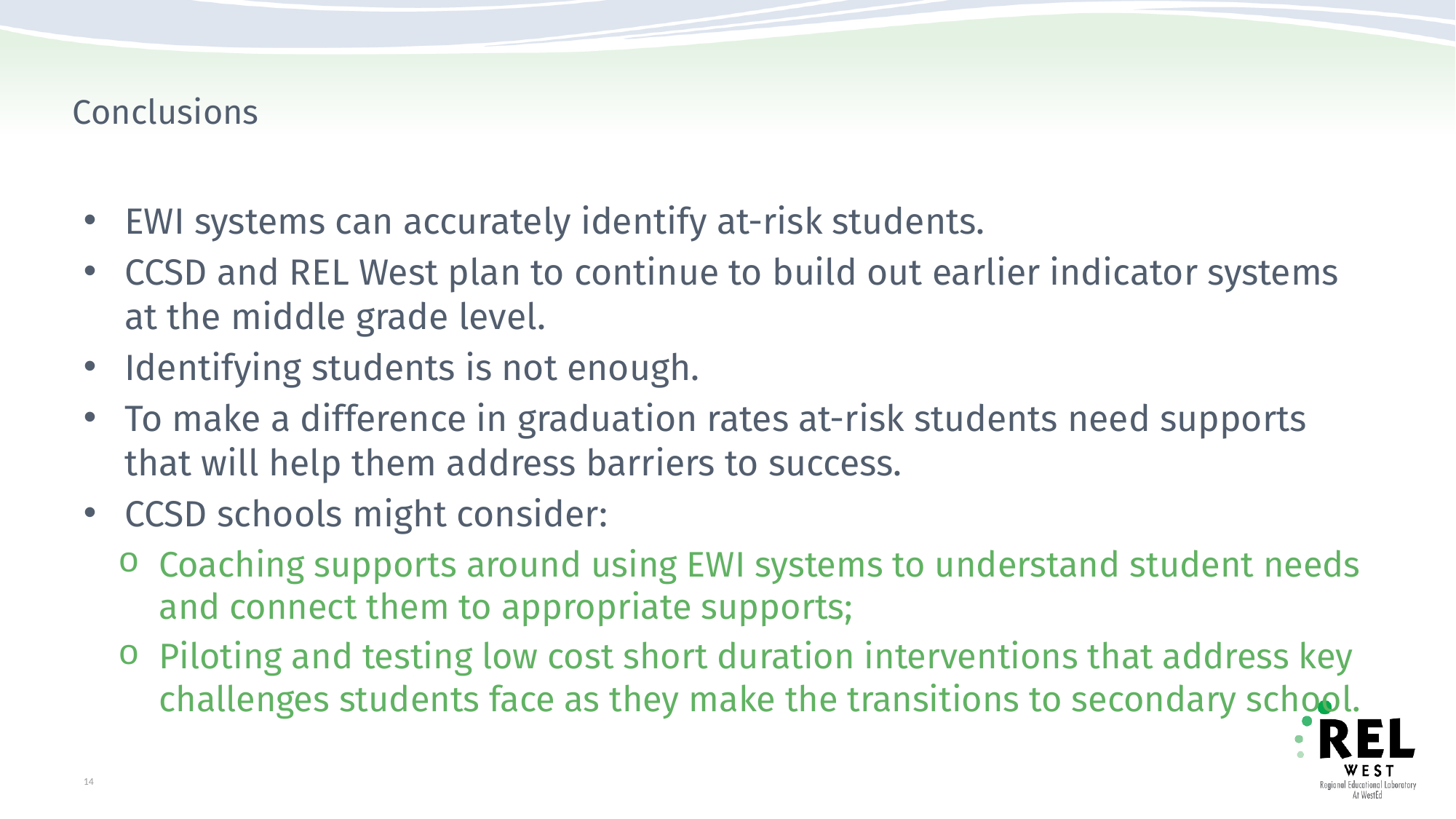

# Conclusions
EWI systems can accurately identify at-risk students.
CCSD and REL West plan to continue to build out earlier indicator systems at the middle grade level.
Identifying students is not enough.
To make a difference in graduation rates at-risk students need supports that will help them address barriers to success.
CCSD schools might consider:
Coaching supports around using EWI systems to understand student needs and connect them to appropriate supports;
Piloting and testing low cost short duration interventions that address key challenges students face as they make the transitions to secondary school.
14